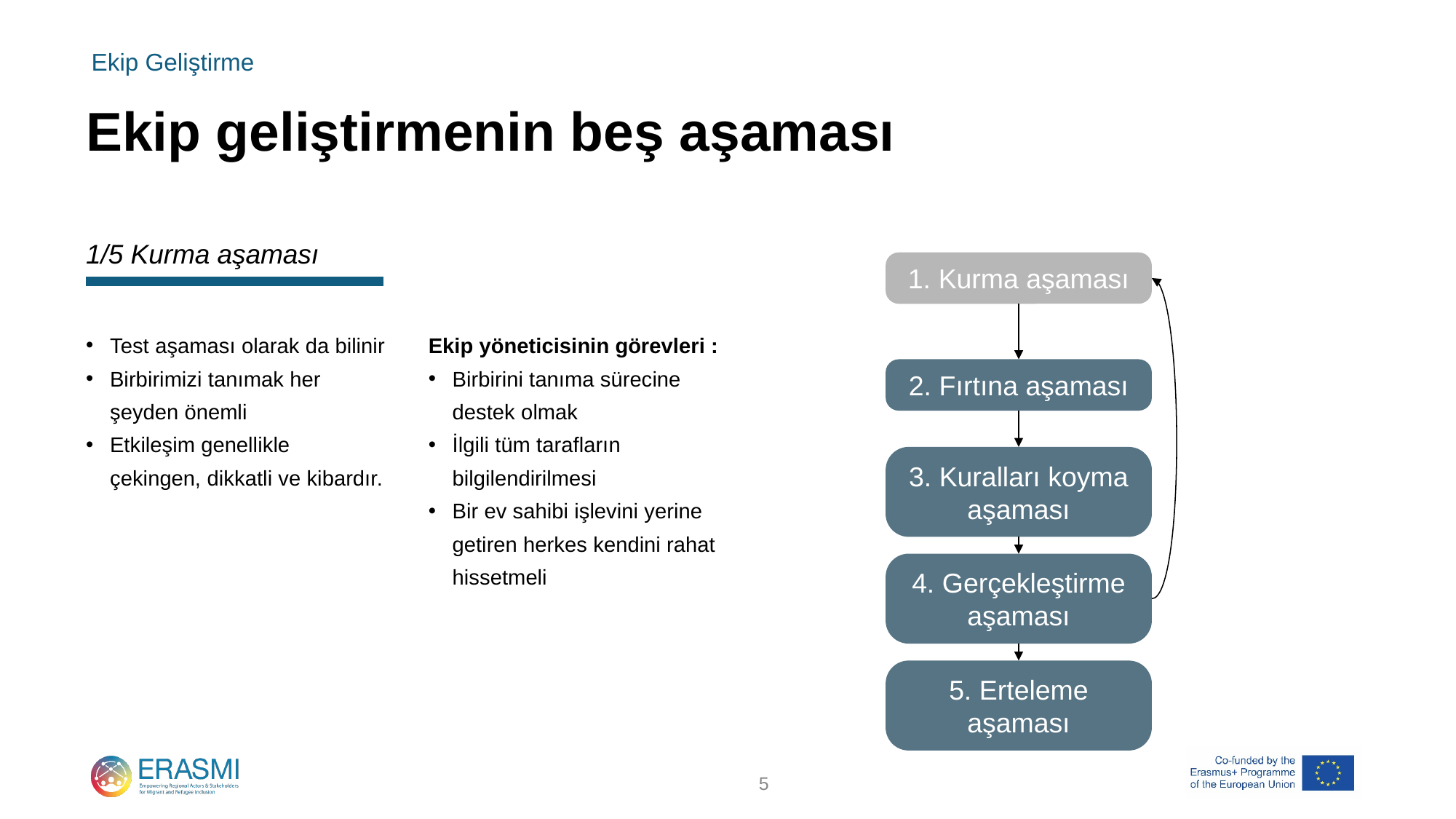

# Ekip geliştirmenin beş aşaması
1/5 Kurma aşaması

1. Kurma aşaması
Test aşaması olarak da bilinir
Birbirimizi tanımak her şeyden önemli
Etkileşim genellikle çekingen, dikkatli ve kibardır.

Ekip yöneticisinin görevleri :
Birbirini tanıma sürecine destek olmak
İlgili tüm tarafların bilgilendirilmesi
Bir ev sahibi işlevini yerine getiren herkes kendini rahat hissetmeli
2. Fırtına aşaması
3. Kuralları koyma aşaması
4. Gerçekleştirme aşaması
5. Erteleme aşaması